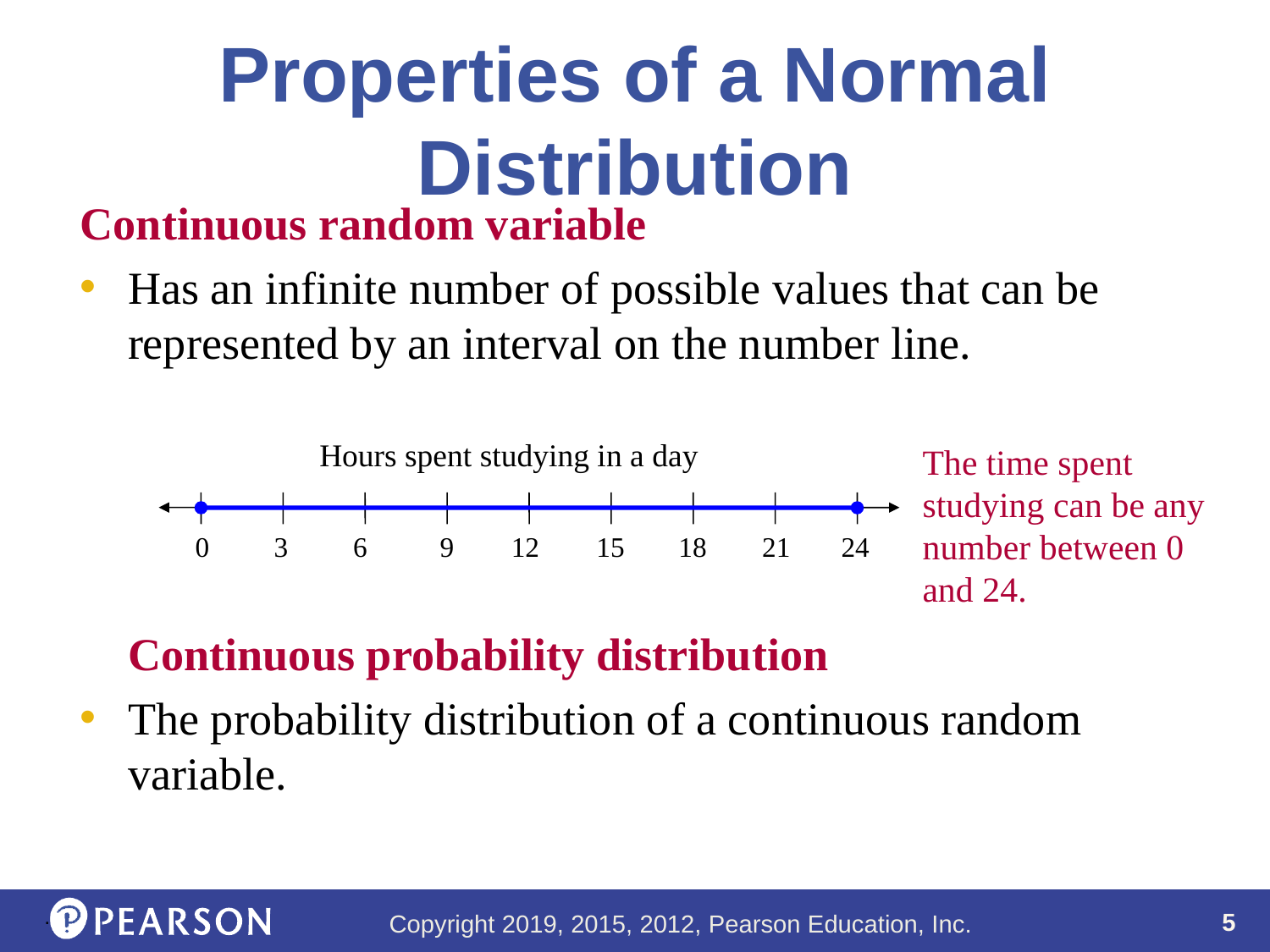

# Properties of a Normal Distribution
Continuous random variable
Has an infinite number of possible values that can be represented by an interval on the number line.

Continuous probability distribution
The probability distribution of a continuous random variable.

Hours spent studying in a day

0
3
6
9
12
15
18
21
24
The time spent studying can be any number between 0 and 24.

.